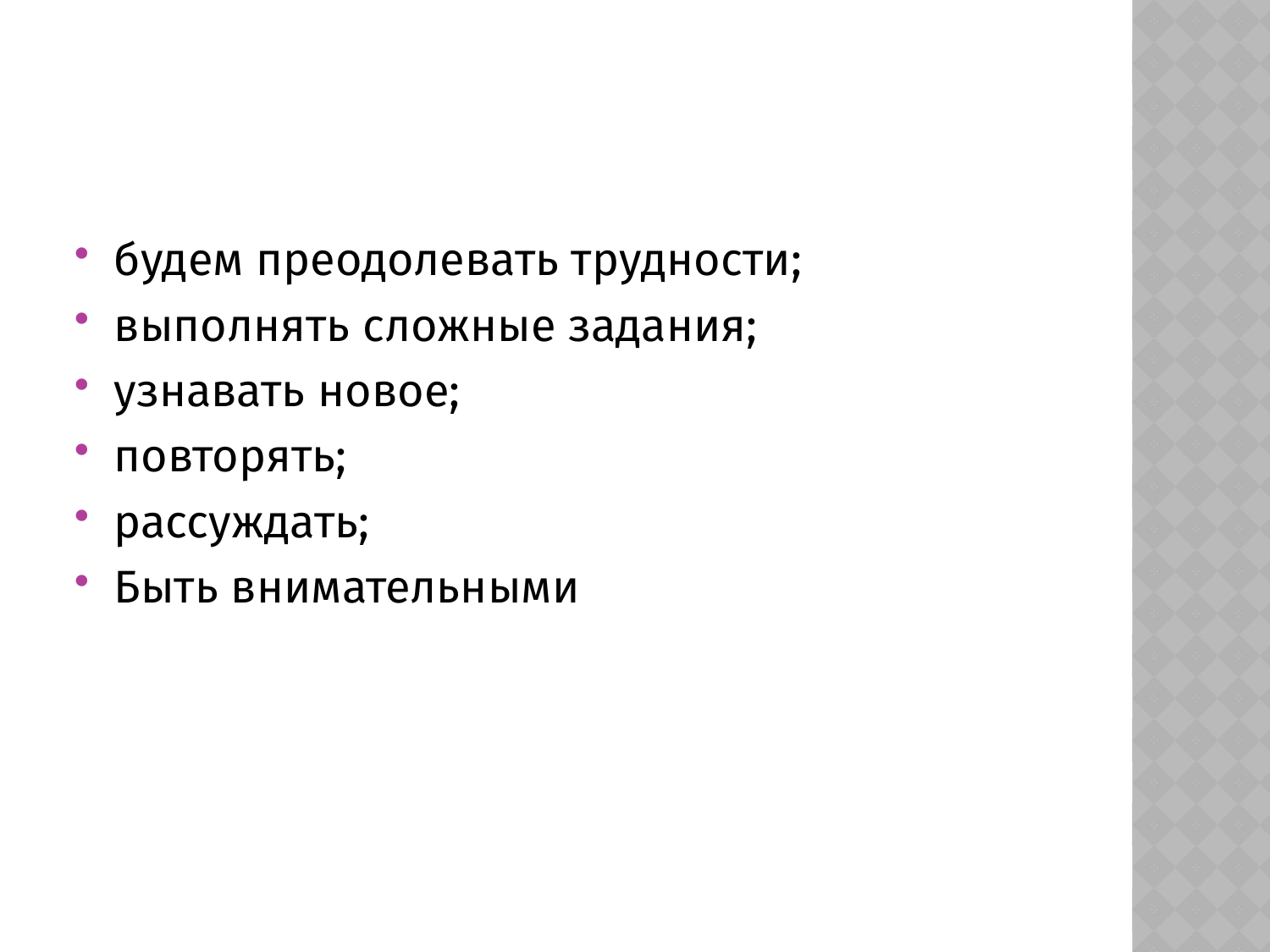

#
будем преодолевать трудности;
выполнять сложные задания;
узнавать новое;
повторять;
рассуждать;
Быть внимательными